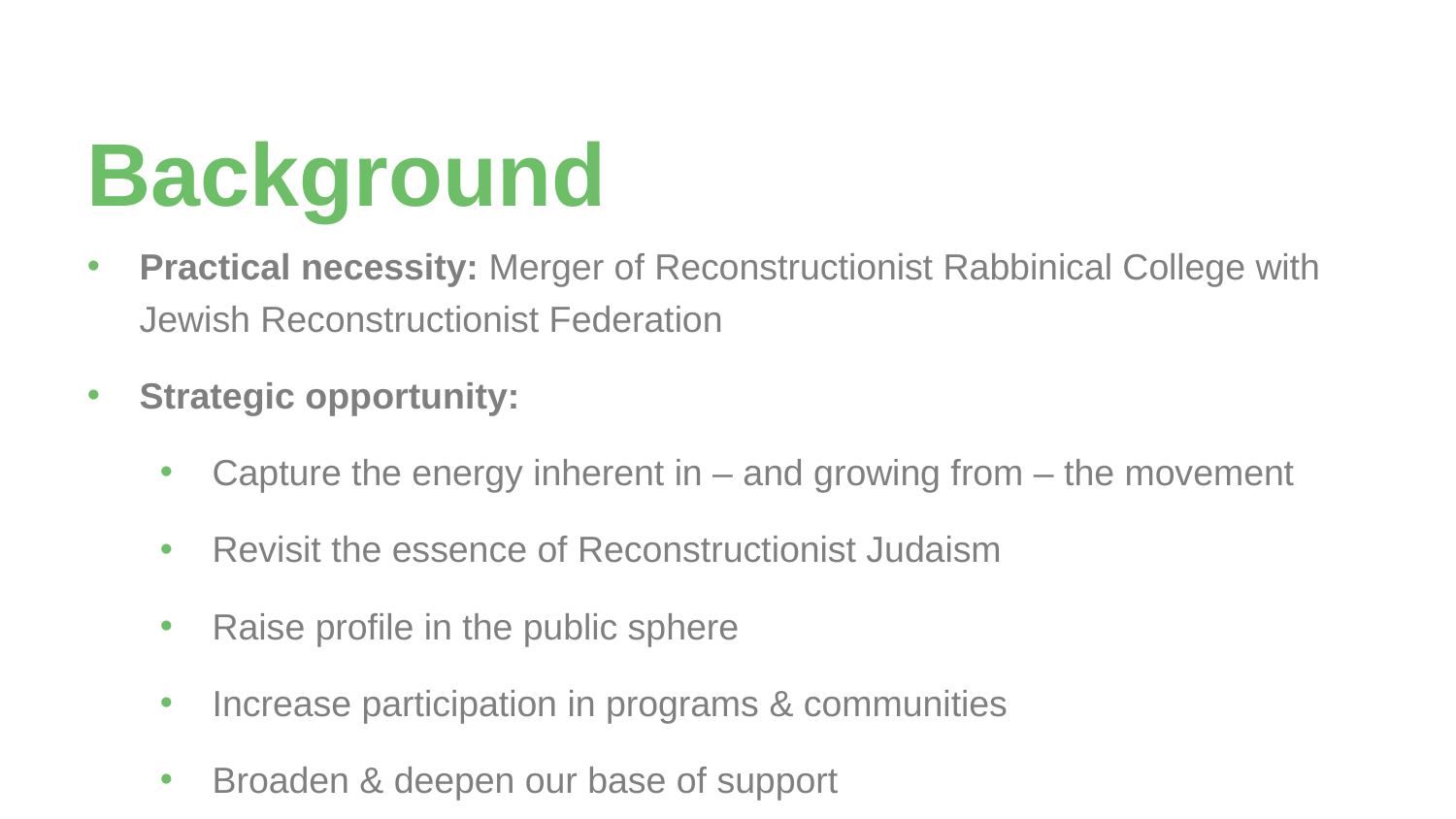

# Background
Practical necessity: Merger of Reconstructionist Rabbinical College with Jewish Reconstructionist Federation
Strategic opportunity:
Capture the energy inherent in – and growing from – the movement
Revisit the essence of Reconstructionist Judaism
Raise profile in the public sphere
Increase participation in programs & communities
Broaden & deepen our base of support